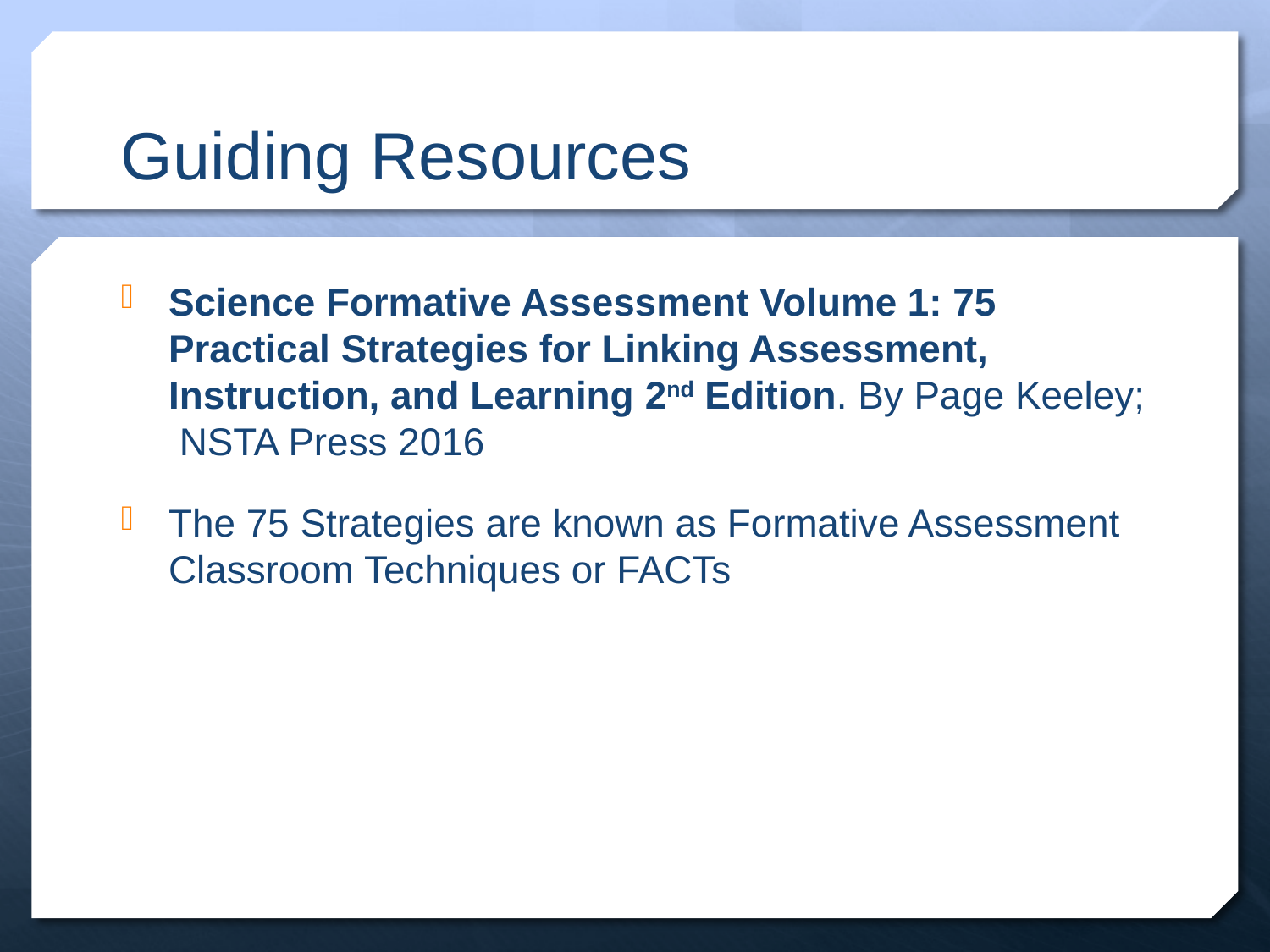

# Guiding Resources
Science Formative Assessment Volume 1: 75 Practical Strategies for Linking Assessment, Instruction, and Learning 2nd Edition. By Page Keeley;  NSTA Press 2016
The 75 Strategies are known as Formative Assessment Classroom Techniques or FACTs